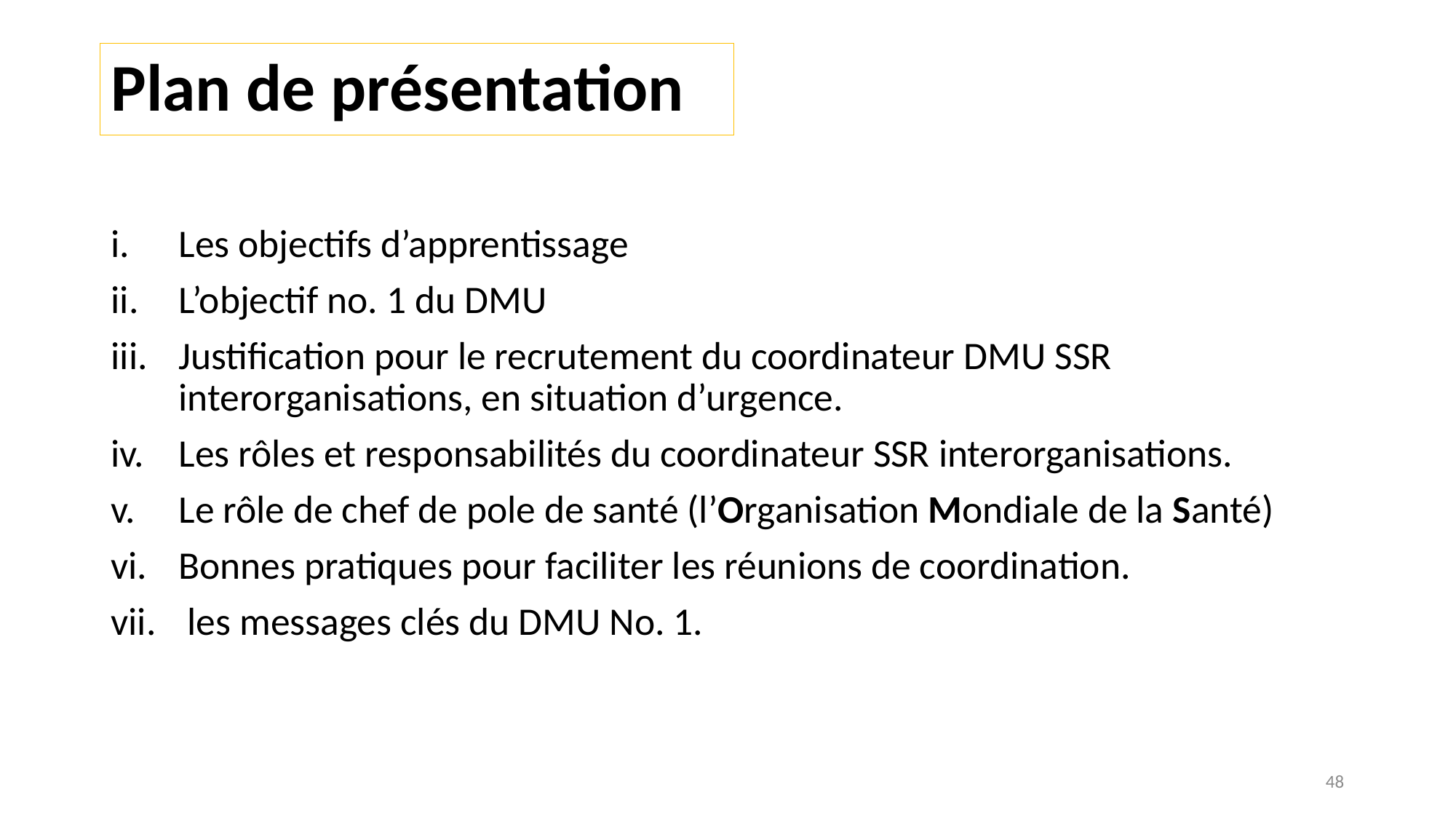

# Plan de présentation
Les objectifs d’apprentissage
L’objectif no. 1 du DMU
Justification pour le recrutement du coordinateur DMU SSR interorganisations, en situation d’urgence.
Les rôles et responsabilités du coordinateur SSR interorganisations.
Le rôle de chef de pole de santé (l’Organisation Mondiale de la Santé)
Bonnes pratiques pour faciliter les réunions de coordination.
 les messages clés du DMU No. 1.
48